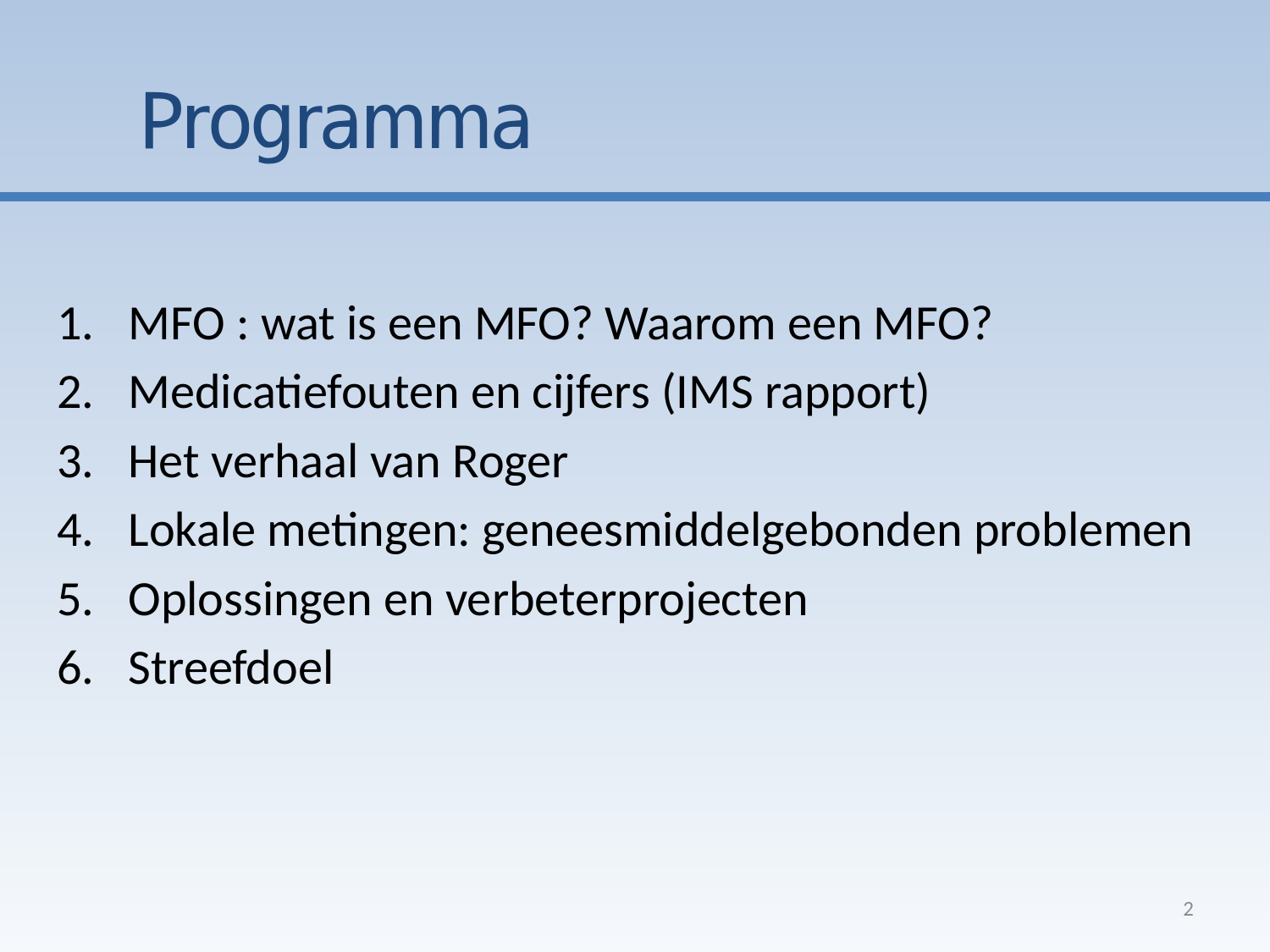

# Programma
MFO : wat is een MFO? Waarom een MFO?
Medicatiefouten en cijfers (IMS rapport)
Het verhaal van Roger
Lokale metingen: geneesmiddelgebonden problemen
Oplossingen en verbeterprojecten
Streefdoel
2